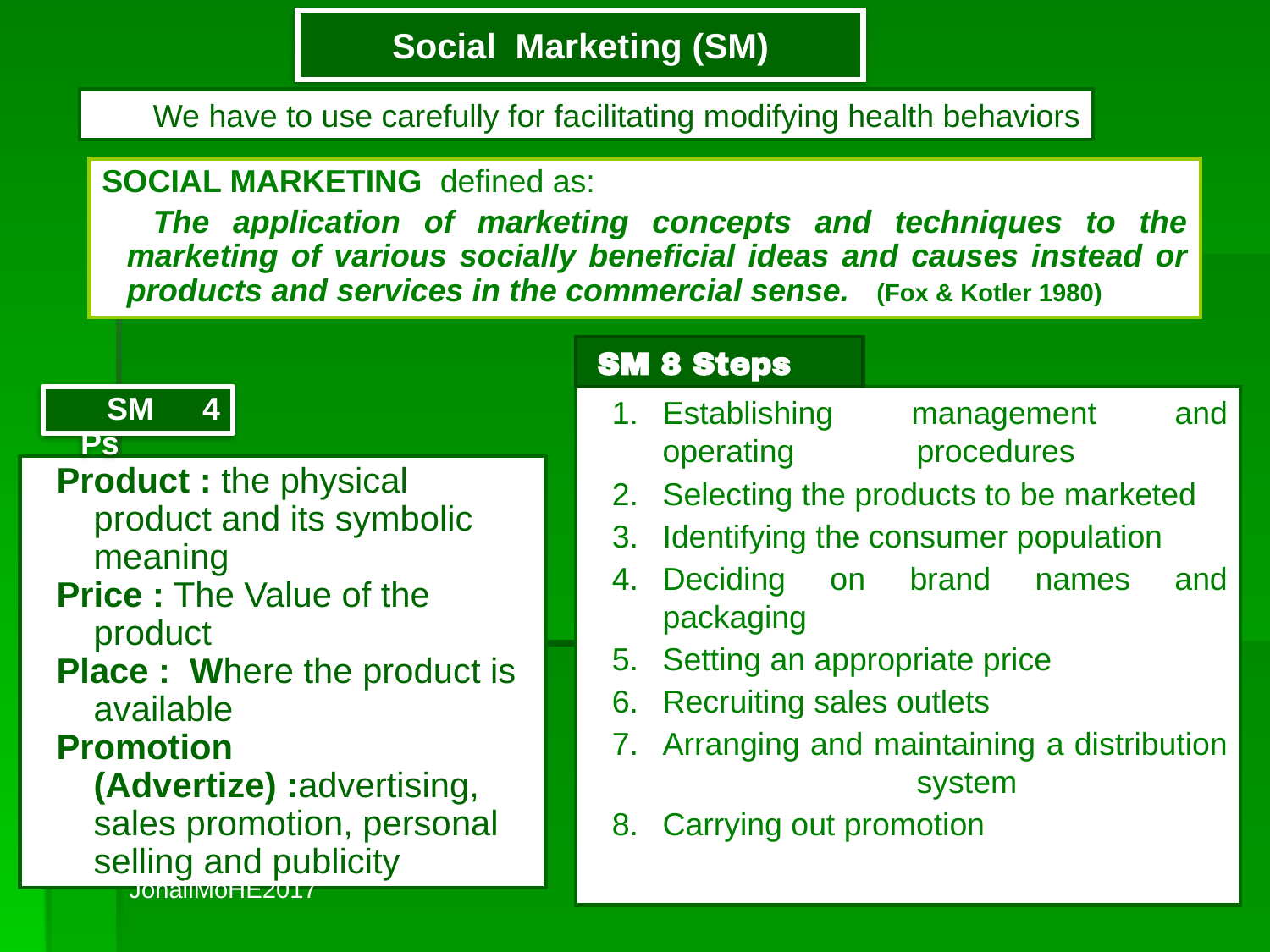

# Social  Marketing (SM)
We have to use carefully for facilitating modifying health behaviors
SOCIAL MARKETING  defined as:
The application of marketing concepts and techniques to the marketing of various socially beneficial ideas and causes instead or products and services in the commercial sense.   (Fox & Kotler 1980)
SM 8 Steps
SM  4 Ps
1.	Establishing management and operating 	procedures
2.	Selecting the products to be marketed
3.	Identifying the consumer population
4.	Deciding on brand names and packaging
5.	Setting an appropriate price
6.	Recruiting sales outlets
7.	Arranging and maintaining a distribution 		system
8.	Carrying out promotion
Product : the physical product and its symbolic meaning
Price : The Value of the product
Place :  Where the product is available
Promotion (Advertize) :advertising, sales promotion, personal selling and publicity
JohaliMoHE2017
CHS385
96